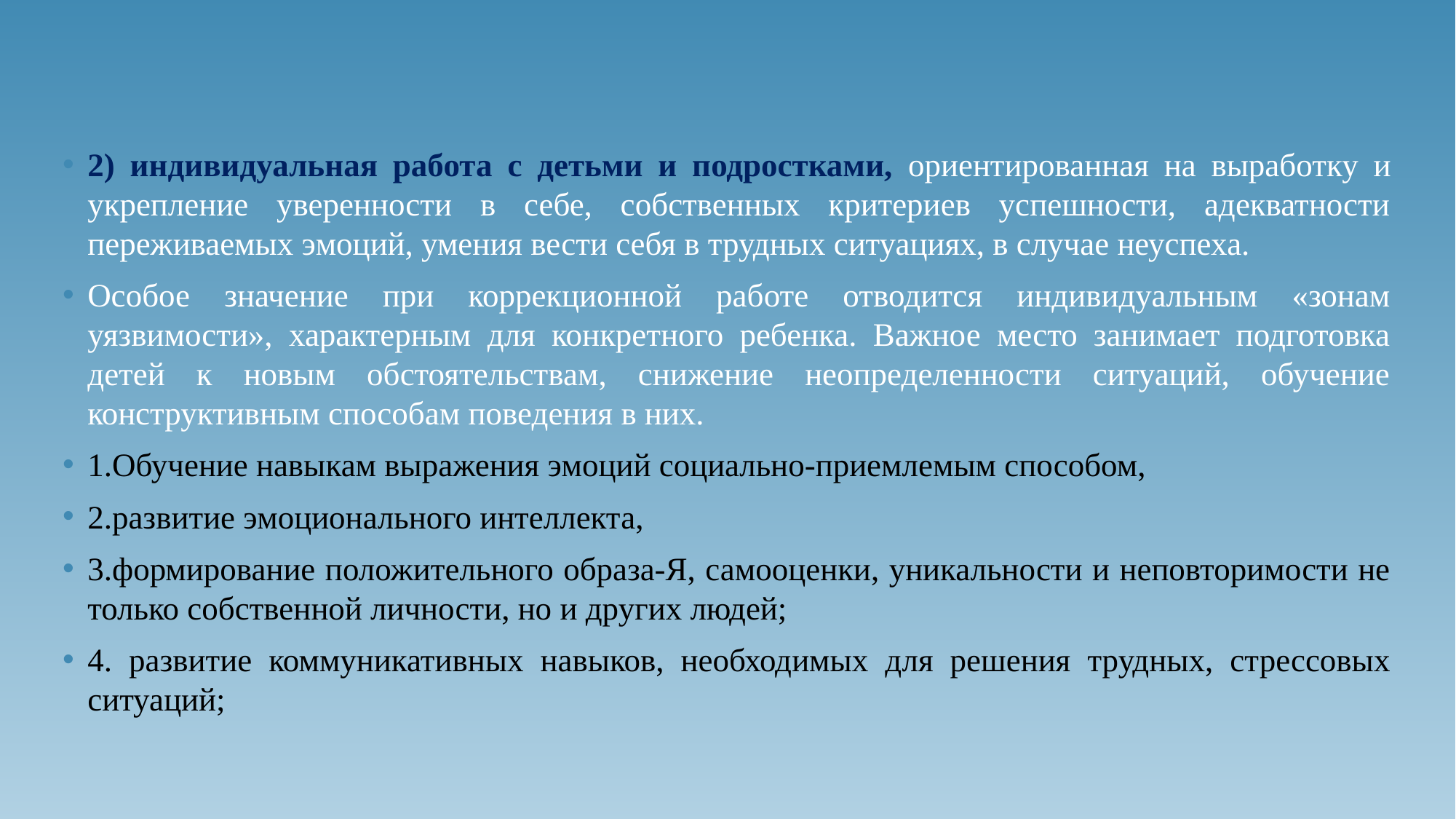

2) индивидуальная работа с детьми и подростками, ориентированная на выработку и укрепление уверенности в себе, собственных критериев успешности, адекватности переживаемых эмоций, умения вести себя в трудных ситуациях, в случае неуспеха.
Особое значение при коррекционной работе отводится индивидуальным «зонам уязвимости», характерным для конкретного ребенка. Важное место занимает подготовка детей к новым обстоятельствам, снижение неопределенности ситуаций, обучение конструктивным способам поведения в них.
1.Обучение навыкам выражения эмоций социально-приемлемым способом,
2.развитие эмоционального интеллекта,
3.формирование положительного образа-Я, самооценки, уникальности и неповторимости не только собственной личности, но и других людей;
4. развитие коммуникативных навыков, необходимых для решения трудных, стрессовых ситуаций;